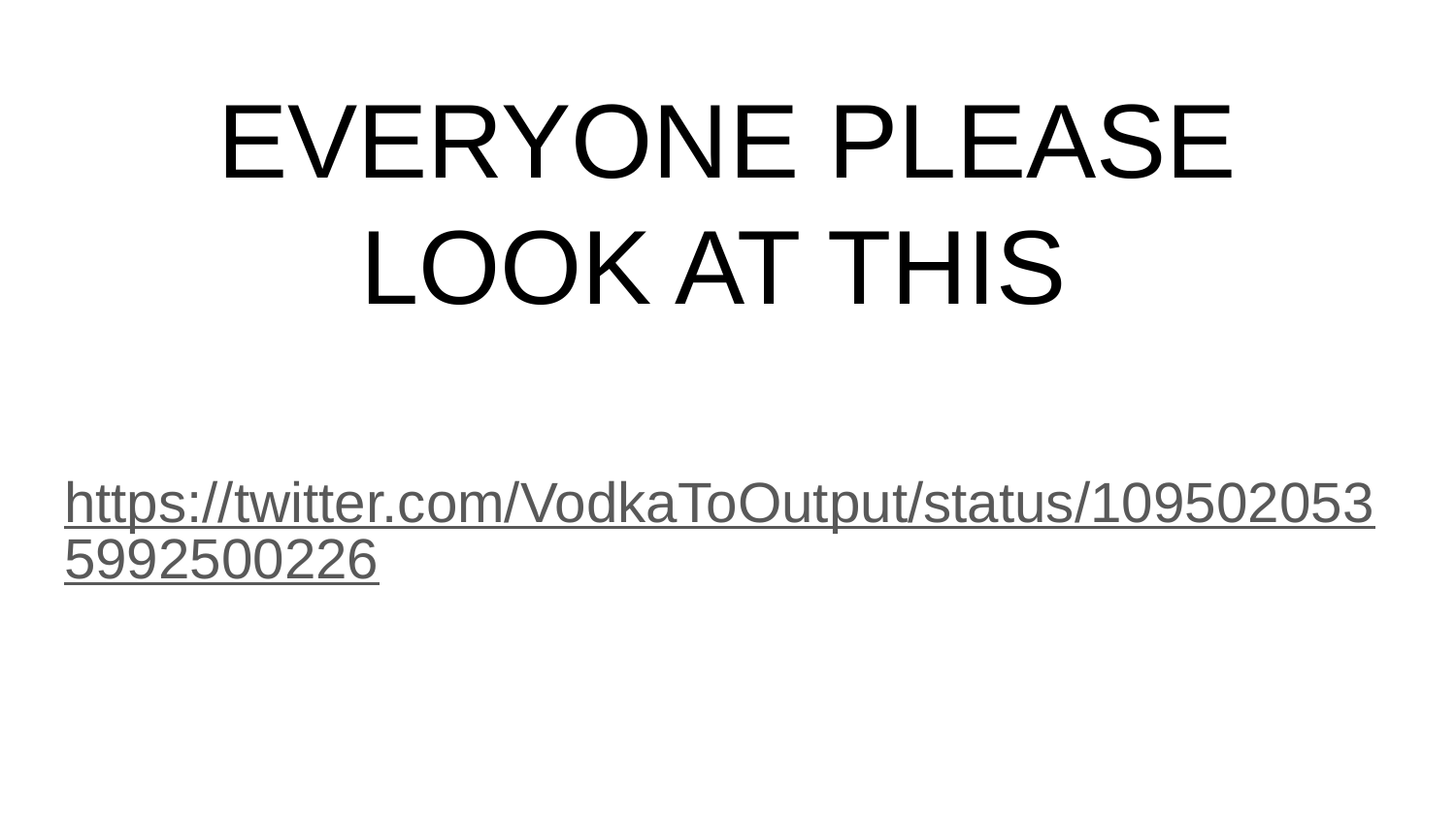

# EVERYONE PLEASE LOOK AT THIS
https://twitter.com/VodkaToOutput/status/1095020535992500226